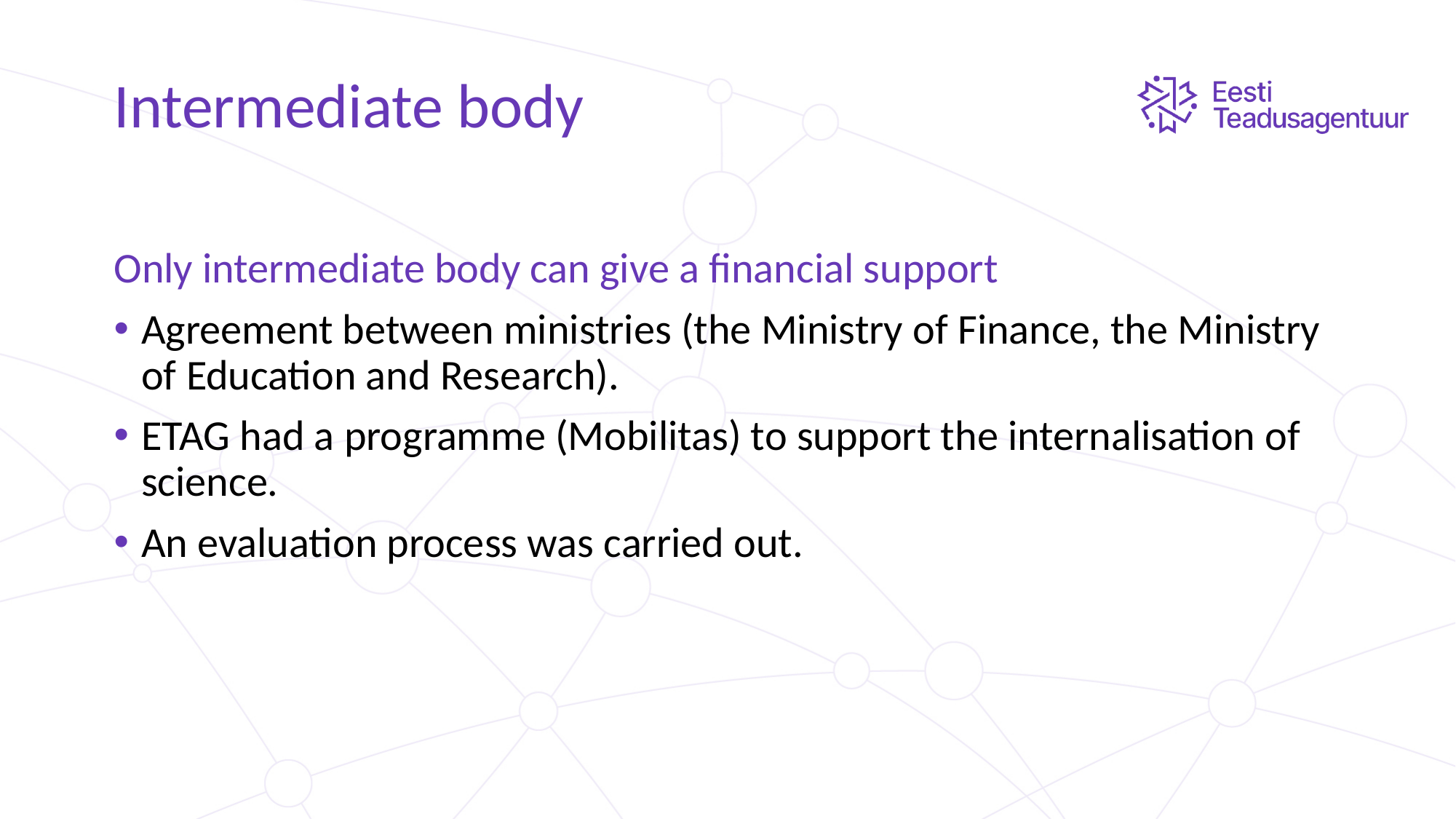

# Intermediate body
Only intermediate body can give a financial support
Agreement between ministries (the Ministry of Finance, the Ministry of Education and Research).
ETAG had a programme (Mobilitas) to support the internalisation of science.
An evaluation process was carried out.